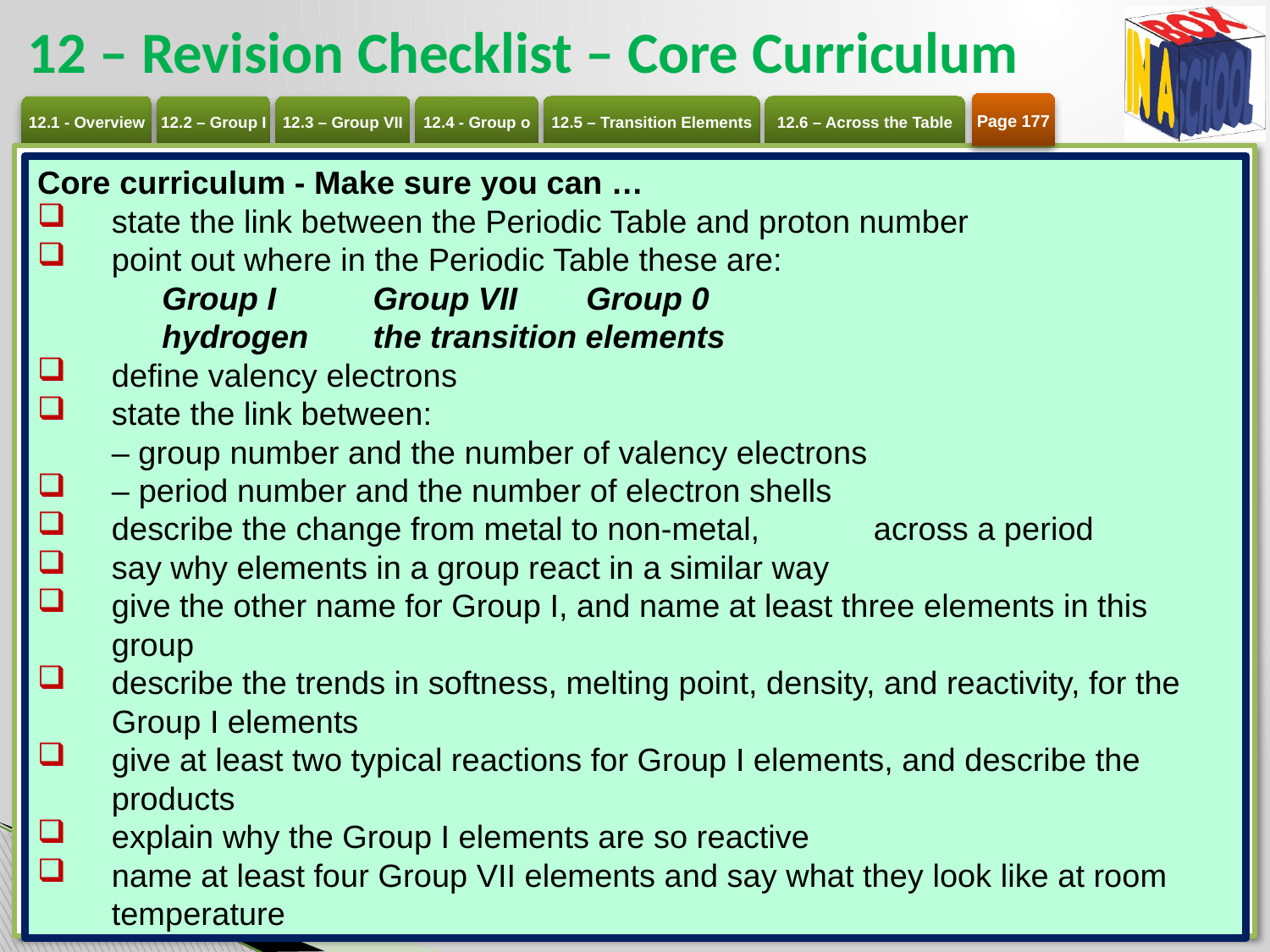

# 12 – Revision Checklist – Core Curriculum
Page 177
Core curriculum - Make sure you can …
state the link between the Periodic Table and proton number
point out where in the Periodic Table these are:
	Group I 	Group VII 	Group 0
	hydrogen 	the transition elements
define valency electrons
state the link between:
– group number and the number of valency electrons
– period number and the number of electron shells
describe the change from metal to non-metal,	across a period
say why elements in a group react in a similar way
give the other name for Group I, and name at least three elements in this group
describe the trends in softness, melting point, density, and reactivity, for the Group I elements
give at least two typical reactions for Group I elements, and describe the products
explain why the Group I elements are so reactive
name at least four Group VII elements and say what they look like at room temperature